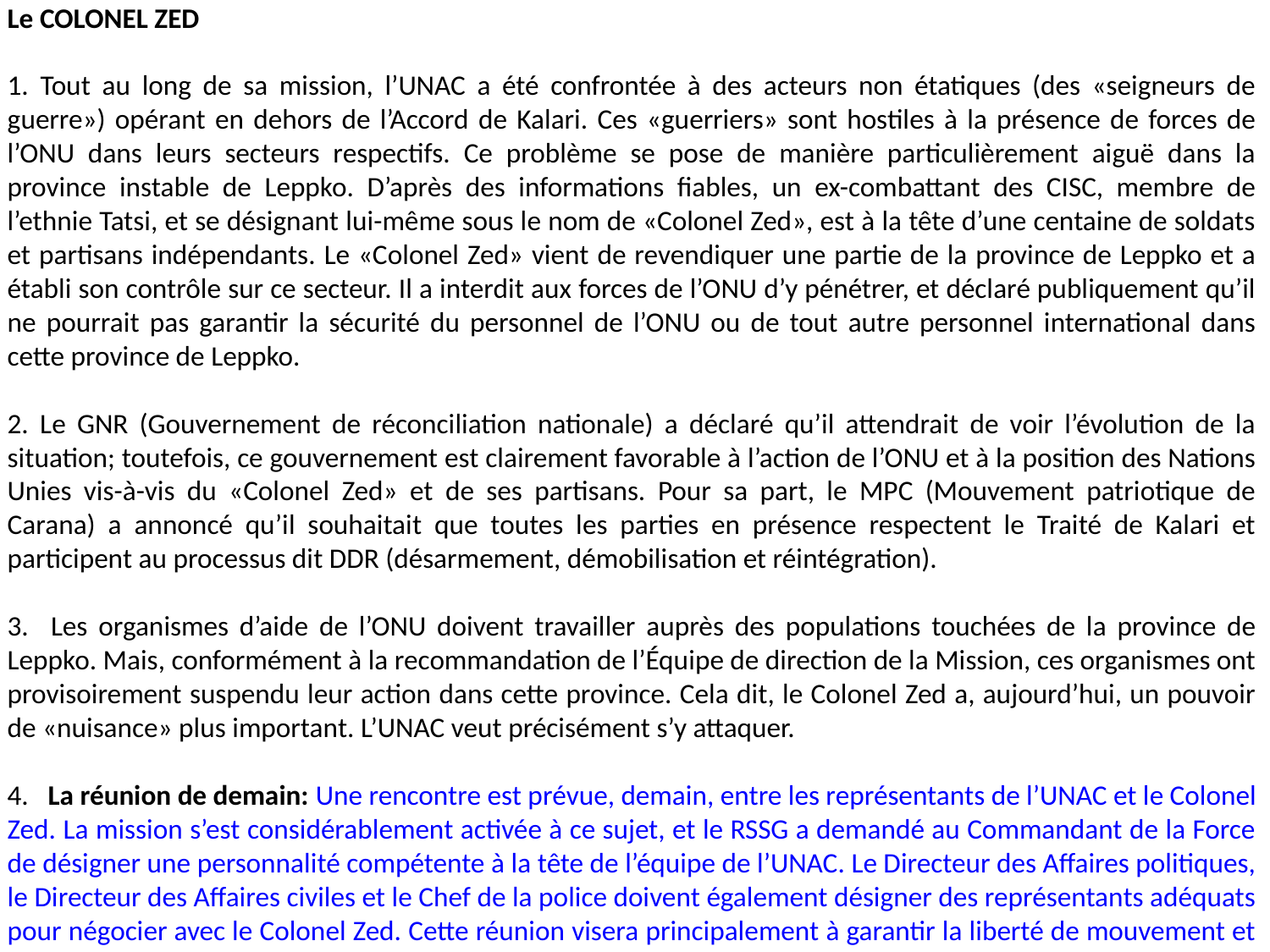

Le COLONEL ZED

1. Tout au long de sa mission, l’UNAC a été confrontée à des acteurs non étatiques (des «seigneurs de guerre») opérant en dehors de l’Accord de Kalari. Ces «guerriers» sont hostiles à la présence de forces de l’ONU dans leurs secteurs respectifs. Ce problème se pose de manière particulièrement aiguë dans la province instable de Leppko. D’après des informations fiables, un ex-combattant des CISC, membre de l’ethnie Tatsi, et se désignant lui-même sous le nom de «Colonel Zed», est à la tête d’une centaine de soldats et partisans indépendants. Le «Colonel Zed» vient de revendiquer une partie de la province de Leppko et a établi son contrôle sur ce secteur. Il a interdit aux forces de l’ONU d’y pénétrer, et déclaré publiquement qu’il ne pourrait pas garantir la sécurité du personnel de l’ONU ou de tout autre personnel international dans cette province de Leppko.

2. Le GNR (Gouvernement de réconciliation nationale) a déclaré qu’il attendrait de voir l’évolution de la situation; toutefois, ce gouvernement est clairement favorable à l’action de l’ONU et à la position des Nations Unies vis-à-vis du «Colonel Zed» et de ses partisans. Pour sa part, le MPC (Mouvement patriotique de Carana) a annoncé qu’il souhaitait que toutes les parties en présence respectent le Traité de Kalari et participent au processus dit DDR (désarmement, démobilisation et réintégration).

3.  Les organismes d’aide de l’ONU doivent travailler auprès des populations touchées de la province de Leppko. Mais, conformément à la recommandation de l’Équipe de direction de la Mission, ces organismes ont provisoirement suspendu leur action dans cette province. Cela dit, le Colonel Zed a, aujourd’hui, un pouvoir de «nuisance» plus important. L’UNAC veut précisément s’y attaquer.

4.   La réunion de demain: Une rencontre est prévue, demain, entre les représentants de l’UNAC et le Colonel Zed. La mission s’est considérablement activée à ce sujet, et le RSSG a demandé au Commandant de la Force de désigner une personnalité compétente à la tête de l’équipe de l’UNAC. Le Directeur des Affaires politiques, le Directeur des Affaires civiles et le Chef de la police doivent également désigner des représentants adéquats pour négocier avec le Colonel Zed. Cette réunion visera principalement à garantir la liberté de mouvement et le bon fonctionnement de tous les organes de l’ONU dans la province de Leppko. Le Commandant de la Force a demandé au Chef de la CIMIC-NU de diriger l’équipe de négociateurs.
LEARNING ACTIVITIES
233